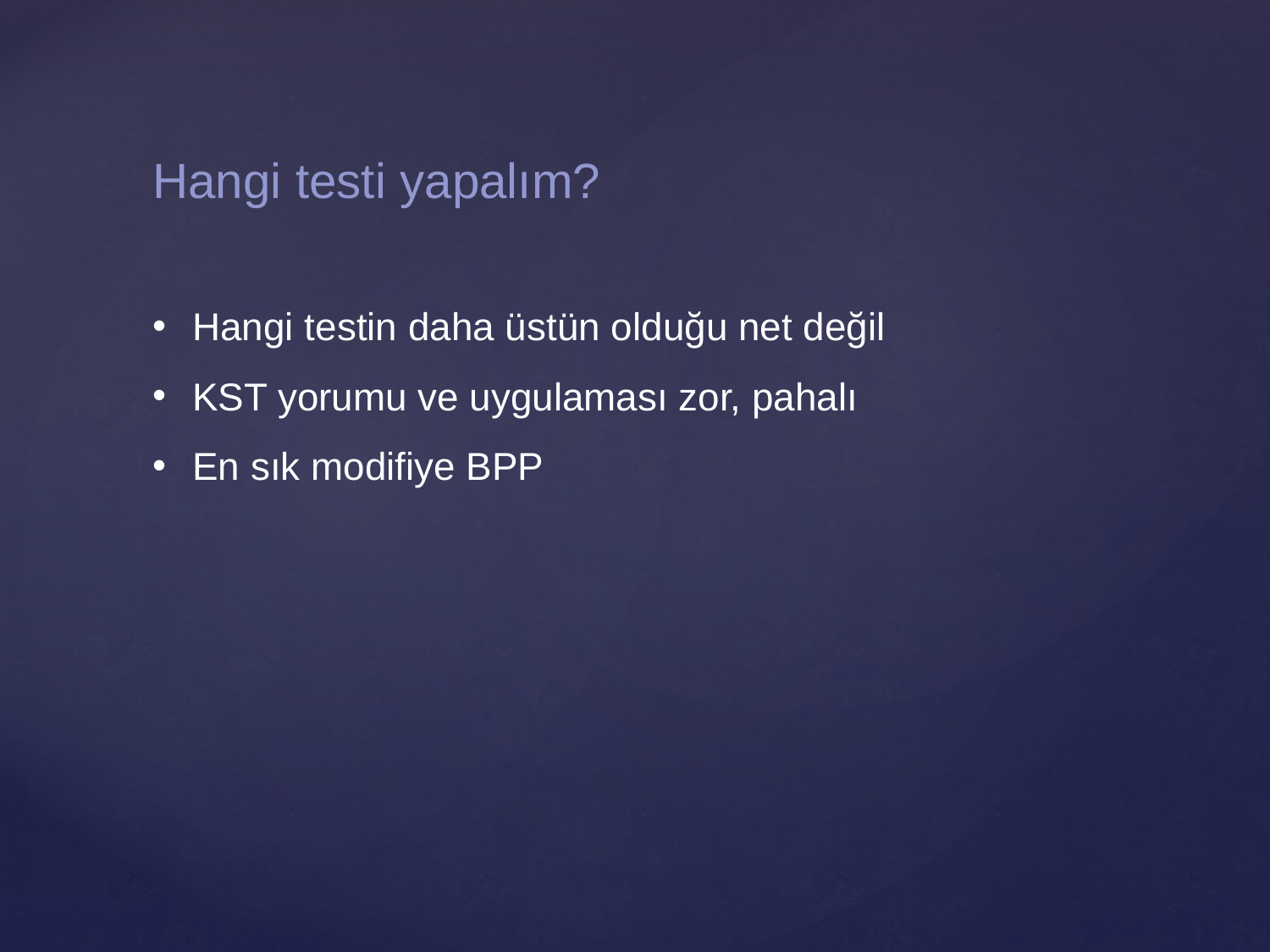

Hangi testi yapalım?
Hangi testin daha üstün olduğu net değil
KST yorumu ve uygulaması zor, pahalı
En sık modifiye BPP